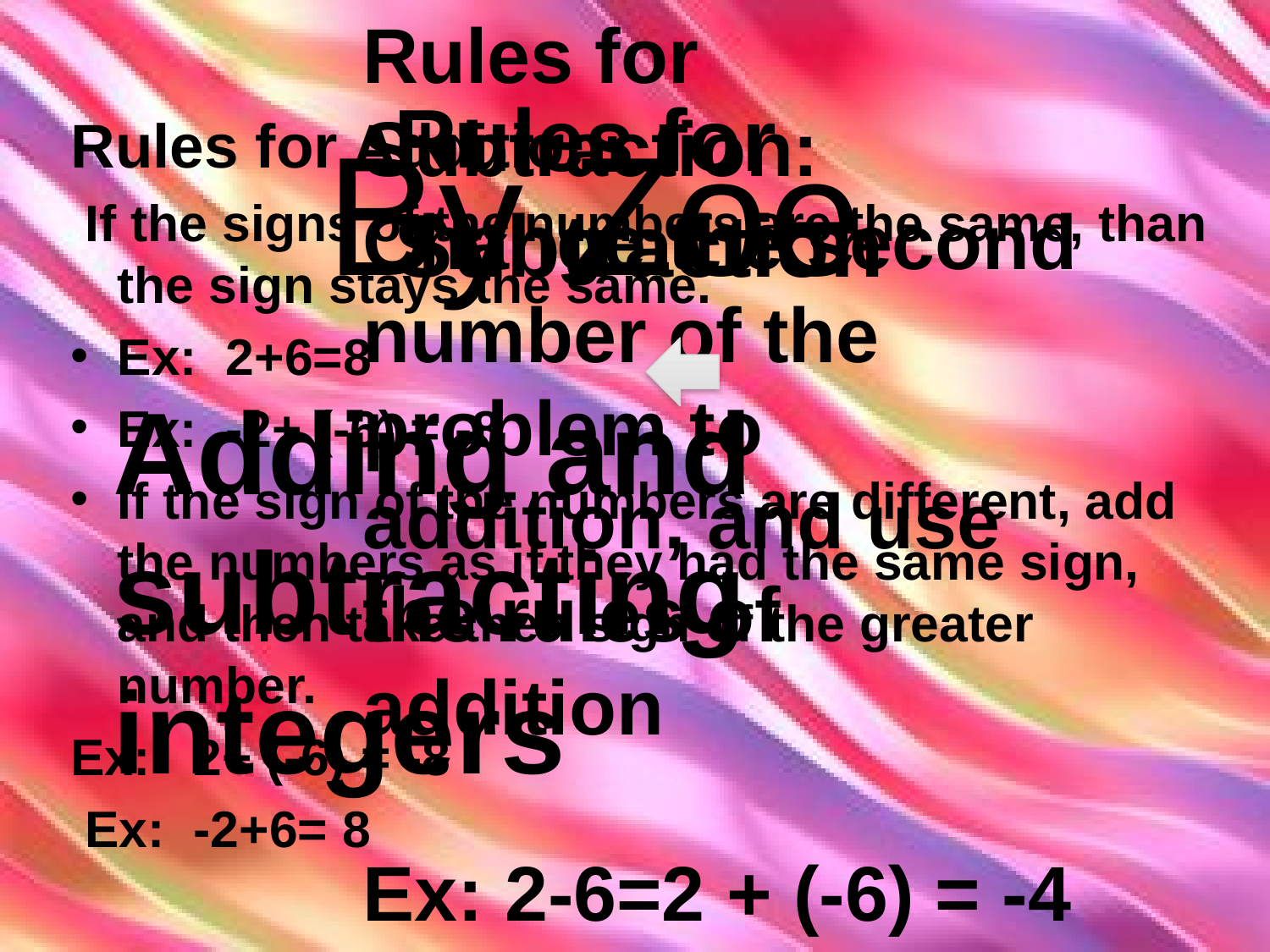

Rules for Subtraction:
Change the second number of the problem to addition, and use the rules of addition

Ex: 2-6=2 + (-6) = -4
Rules for Subtraction
Rules for Addition:
 If the signs of the numbers are the same, than the sign stays the same.
Ex:  2+6=8
Ex:  -2+ (-6) = -8
If the sign of the numbers are different, add the numbers as if they had the same sign, and then take then sign of the greater number.
Ex:   2+ (-6) = -8
 Ex:  -2+6= 8

By Zoe

Adding and subtracting integers